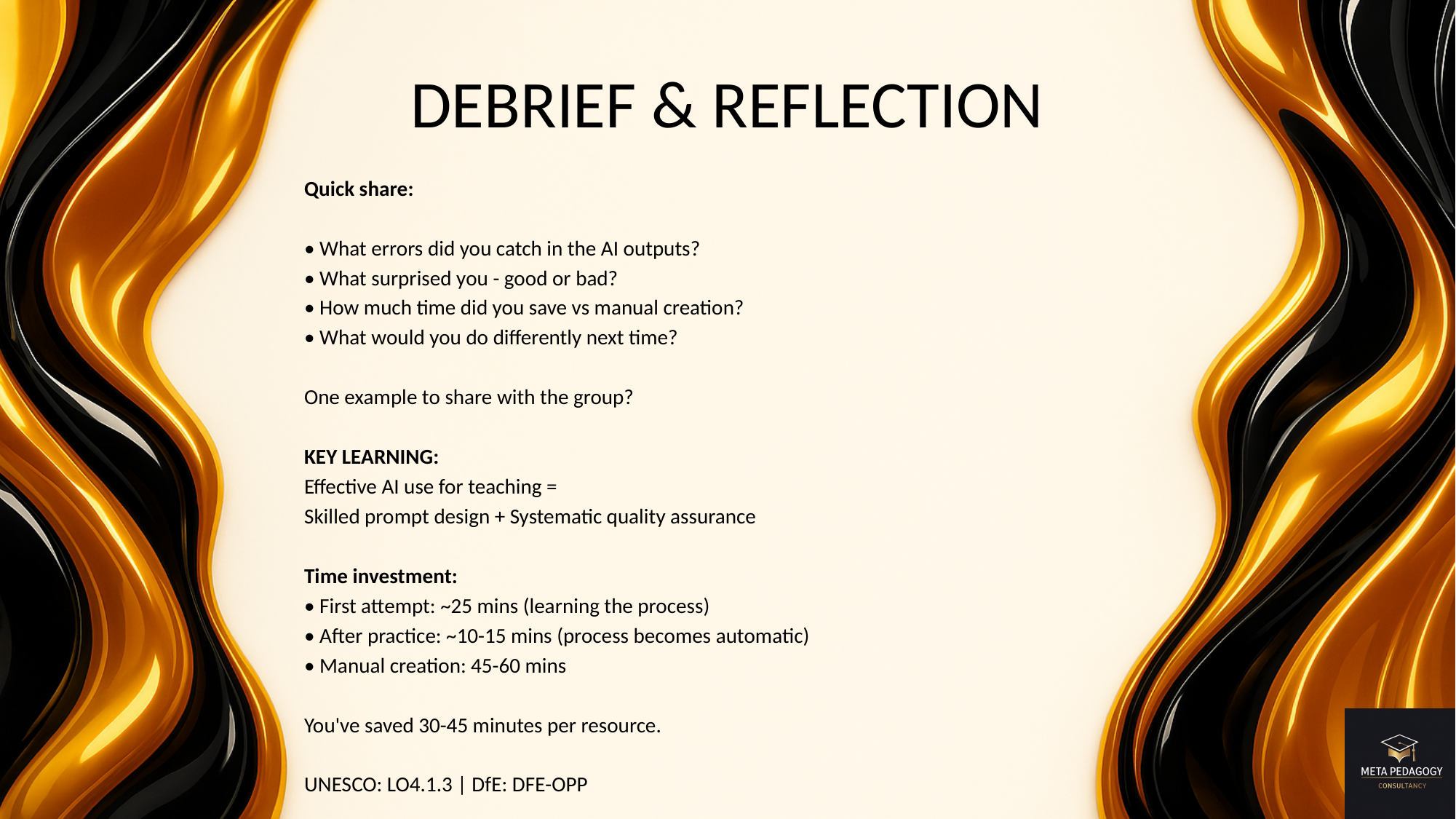

# DEBRIEF & REFLECTION
Quick share:

• What errors did you catch in the AI outputs?
• What surprised you - good or bad?
• How much time did you save vs manual creation?
• What would you do differently next time?

One example to share with the group?

KEY LEARNING:
Effective AI use for teaching =
Skilled prompt design + Systematic quality assurance

Time investment:
• First attempt: ~25 mins (learning the process)
• After practice: ~10-15 mins (process becomes automatic)
• Manual creation: 45-60 mins

You've saved 30-45 minutes per resource.

UNESCO: LO4.1.3 | DfE: DFE-OPP